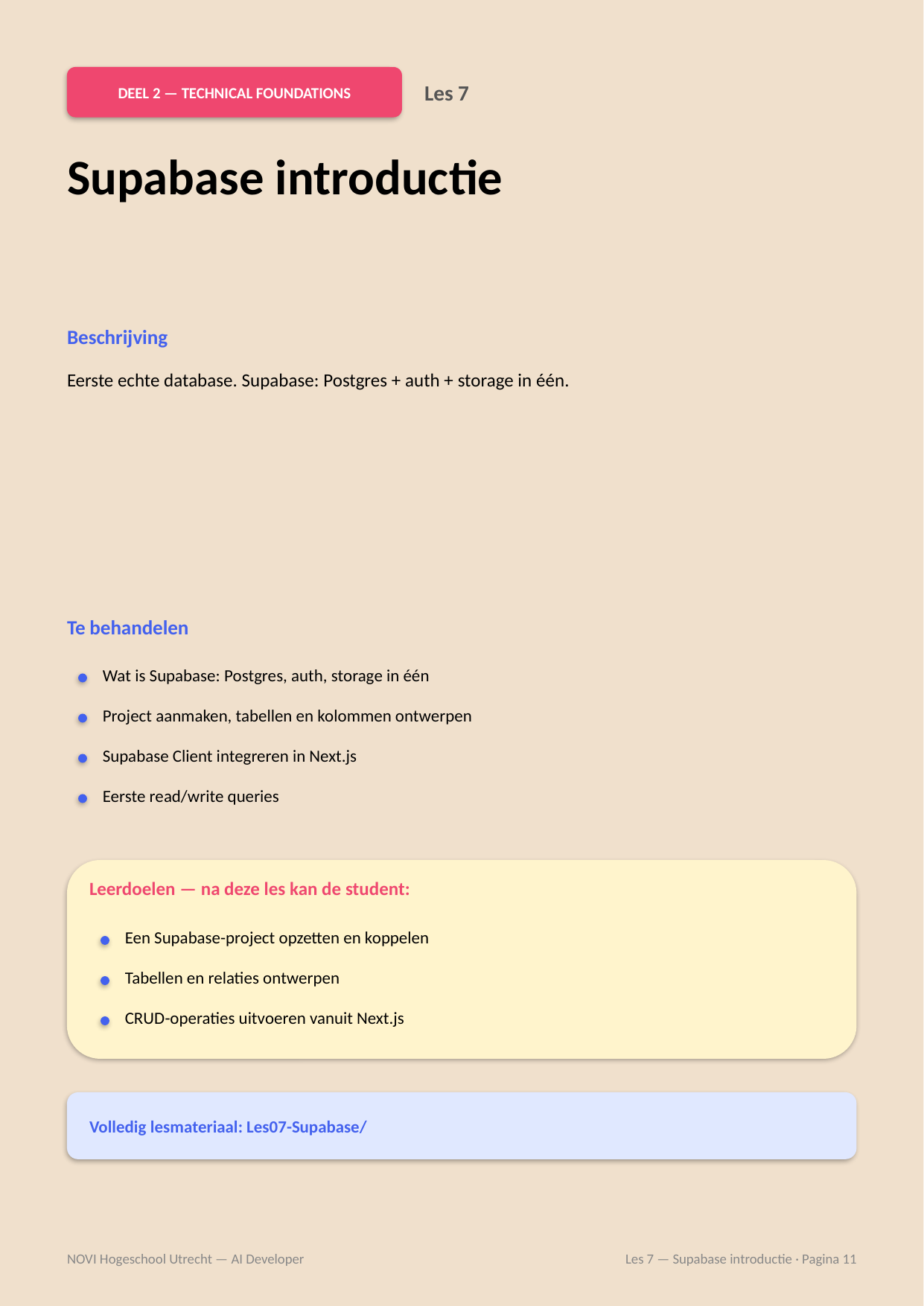

DEEL 2 — TECHNICAL FOUNDATIONS
Les 7
Supabase introductie
Beschrijving
Eerste echte database. Supabase: Postgres + auth + storage in één.
Te behandelen
Wat is Supabase: Postgres, auth, storage in één

Project aanmaken, tabellen en kolommen ontwerpen

Supabase Client integreren in Next.js

Eerste read/write queries

Leerdoelen — na deze les kan de student:
Een Supabase-project opzetten en koppelen

Tabellen en relaties ontwerpen

CRUD-operaties uitvoeren vanuit Next.js

Volledig lesmateriaal: Les07-Supabase/
NOVI Hogeschool Utrecht — AI Developer
Les 7 — Supabase introductie · Pagina 11